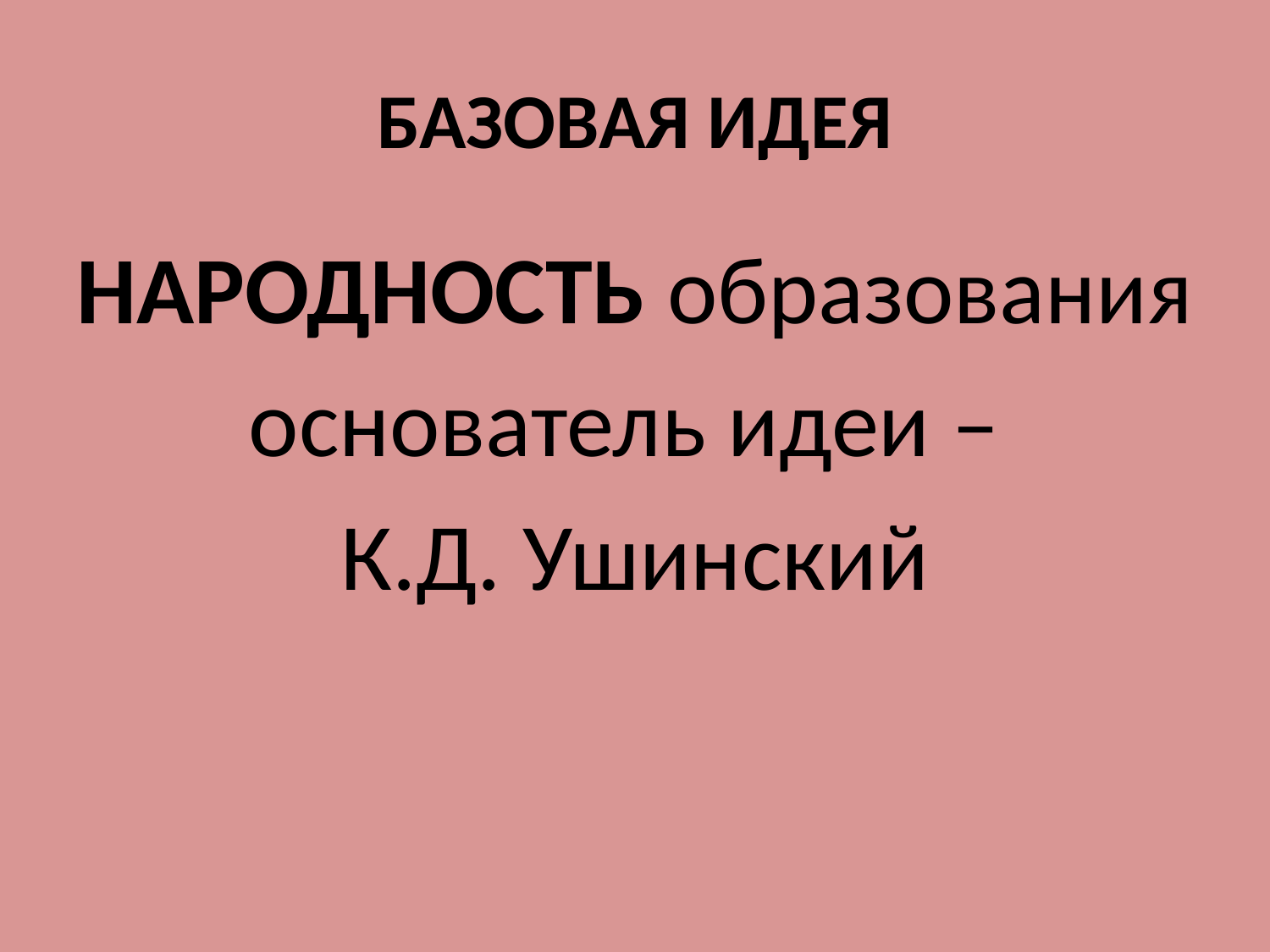

# БАЗОВАЯ ИДЕЯ
НАРОДНОСТЬ образования
основатель идеи –
К.Д. Ушинский